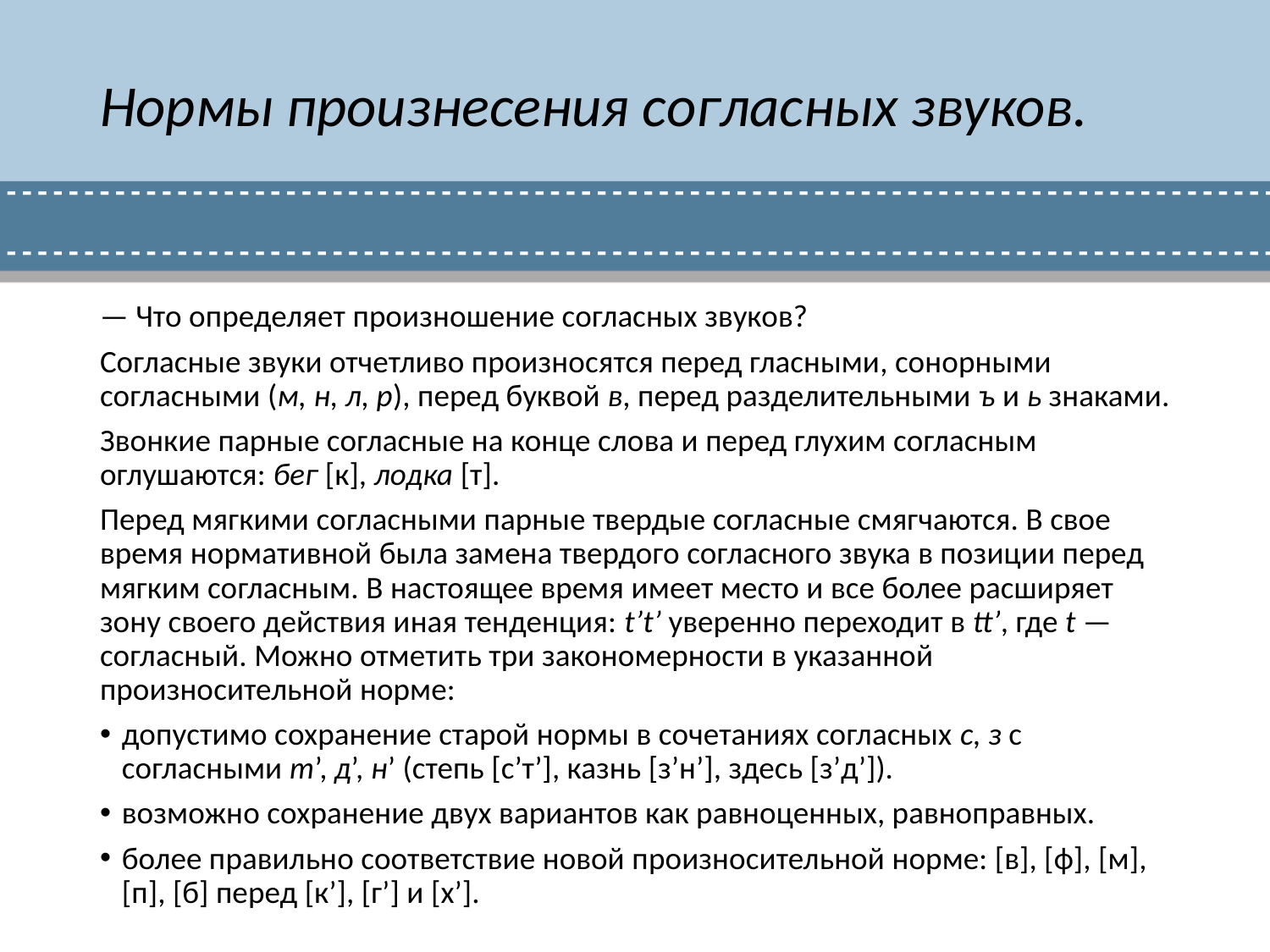

# Нормы произнесения согласных звуков.
— Что определяет произношение согласных звуков?
Согласные звуки отчетливо произносятся перед гласными, сонорными согласными (м, н, л, р), перед буквой в, перед разделительными ъ и ь знаками.
Звонкие парные согласные на конце слова и перед глухим согласным оглушаются: бег [к], лодка [т].
Перед мягкими согласными парные твердые согласные смягчаются. В свое время нормативной была замена твердого согласного звука в позиции перед мягким согласным. В настоящее время имеет место и все более расширяет зону своего действия иная тенденция: t’t’ уверенно переходит в tt’, где t — согласный. Можно отметить три закономерности в указанной произносительной норме:
допустимо сохранение старой нормы в сочетаниях согласных с, з с согласными т’, д’, н’ (степь [с’т’], казнь [з’н’], здесь [з’д’]).
возможно сохранение двух вариантов как равноценных, равноправных.
более правильно соответствие новой произносительной норме: [в], [ф], [м], [п], [б] перед [к’], [г’] и [х’].